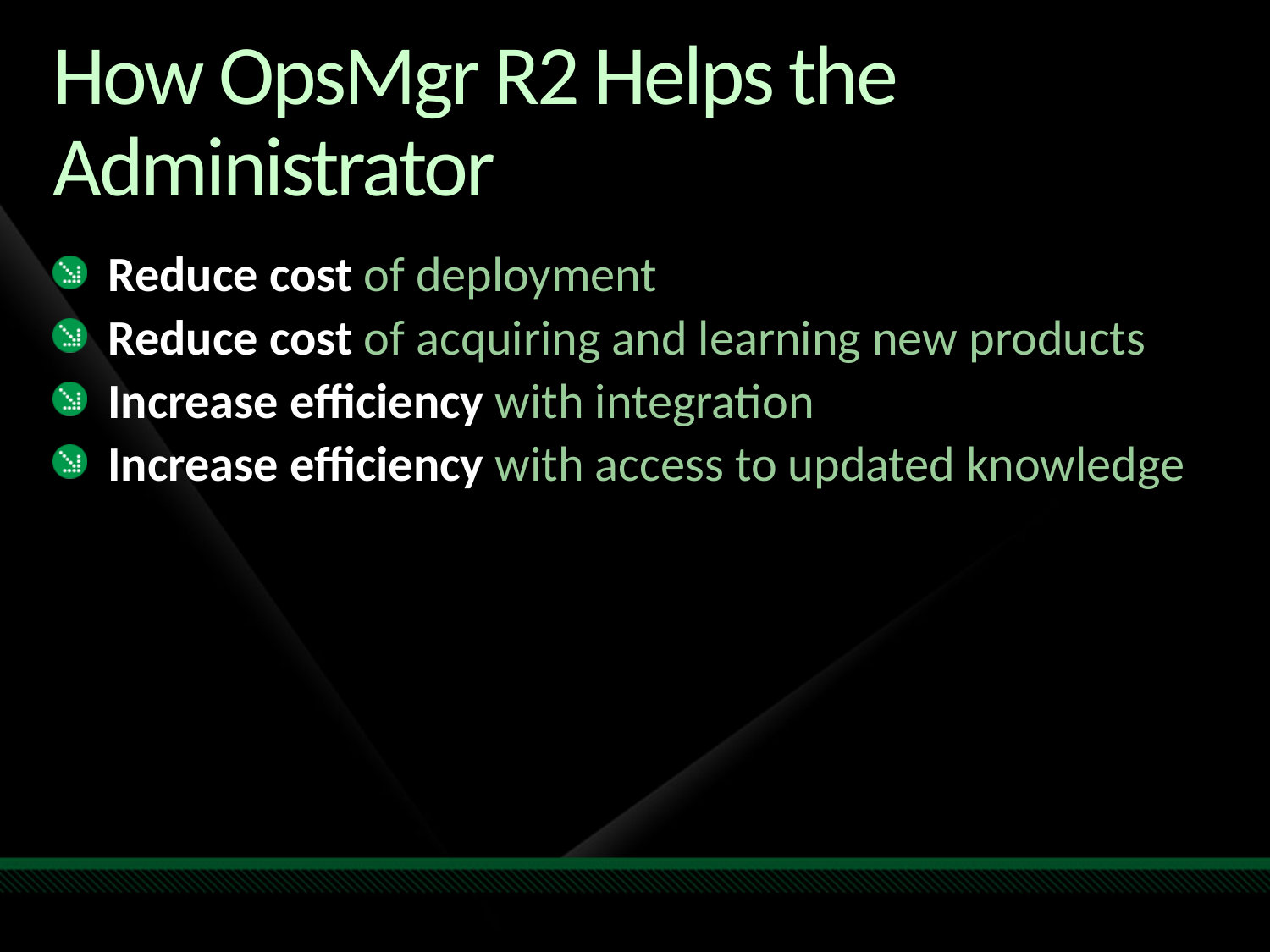

# How OpsMgr R2 Helps the Administrator
Reduce cost of deployment
Reduce cost of acquiring and learning new products
Increase efficiency with integration
Increase efficiency with access to updated knowledge